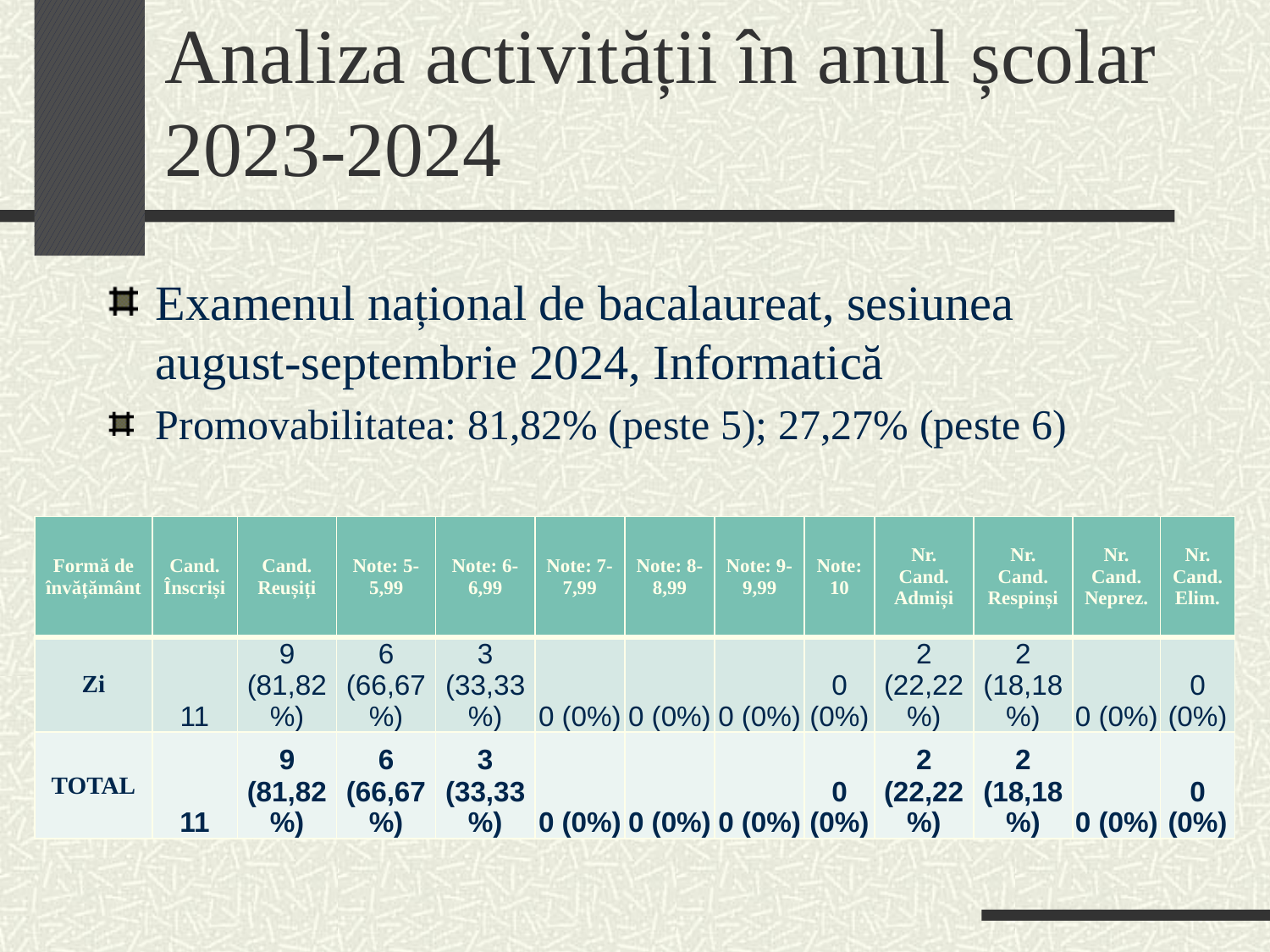

# Analiza activității în anul școlar 2023-2024
Examenul național de bacalaureat, sesiunea august-septembrie 2024, Informatică
Promovabilitatea: 81,82% (peste 5); 27,27% (peste 6)

| Formă de învățământ | Cand. Înscriși | Cand. Reușiți | Note: 5-5,99 | Note: 6-6,99 | Note: 7-7,99 | Note: 8-8,99 | Note: 9-9,99 | Note: 10 | Nr. Cand. Admiși | Nr. Cand. Respinși | Nr. Cand. Neprez. | Nr. Cand. Elim. |
| --- | --- | --- | --- | --- | --- | --- | --- | --- | --- | --- | --- | --- |
| Zi | 11 | 9 (81,82%) | 6 (66,67%) | 3 (33,33%) | 0 (0%) | 0 (0%) | 0 (0%) | 0 (0%) | 2 (22,22%) | 2 (18,18%) | 0 (0%) | 0 (0%) |
| TOTAL | 11 | 9 (81,82%) | 6 (66,67%) | 3 (33,33%) | 0 (0%) | 0 (0%) | 0 (0%) | 0 (0%) | 2 (22,22%) | 2 (18,18%) | 0 (0%) | 0 (0%) |